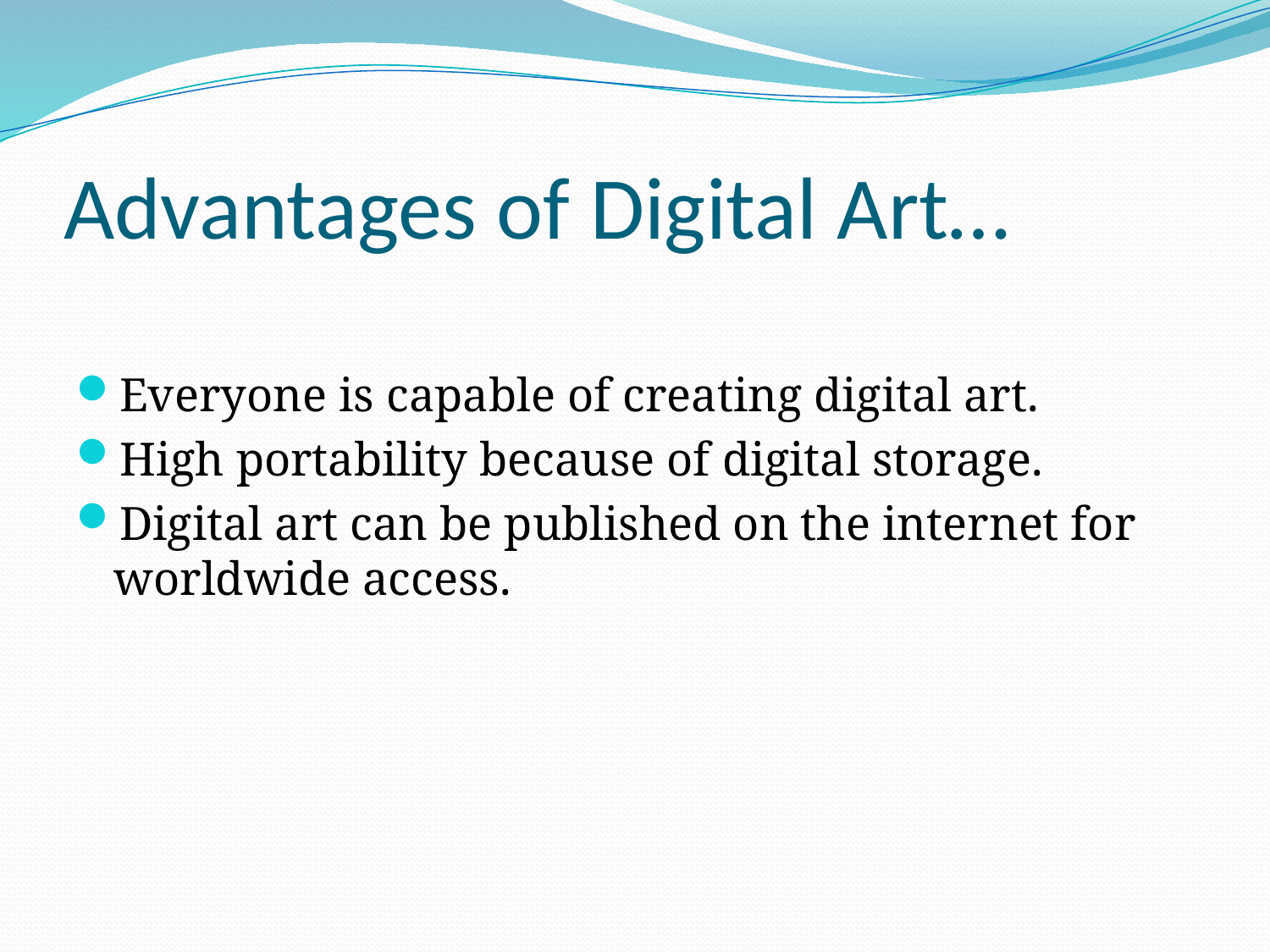

# Advantages of Digital Art…
Everyone is capable of creating digital art.
High portability because of digital storage.
Digital art can be published on the internet for worldwide access.